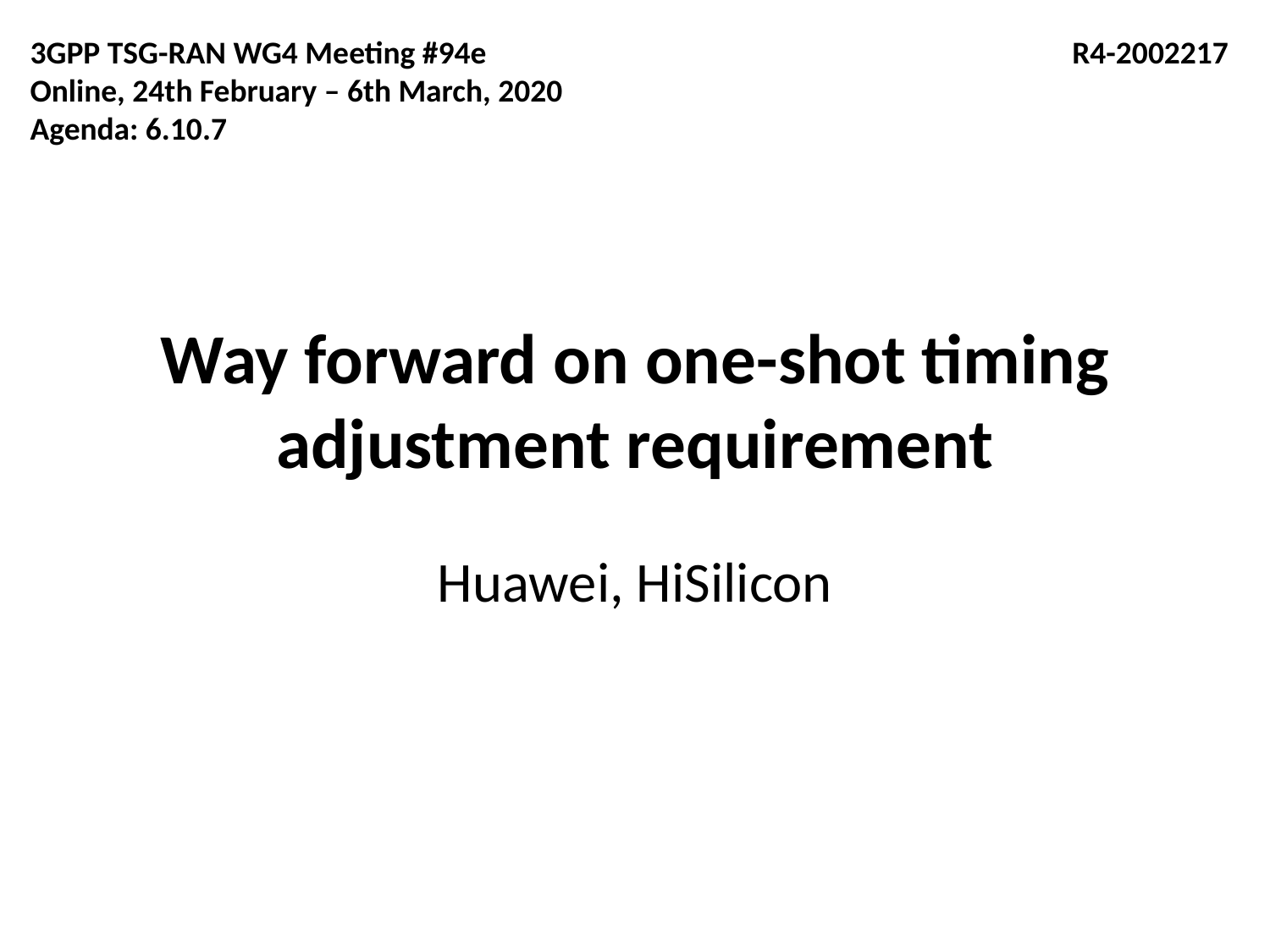

3GPP TSG-RAN WG4 Meeting #94e
Online, 24th February – 6th March, 2020
Agenda: 6.10.7
R4-2002217
# Way forward on one-shot timing adjustment requirement
Huawei, HiSilicon